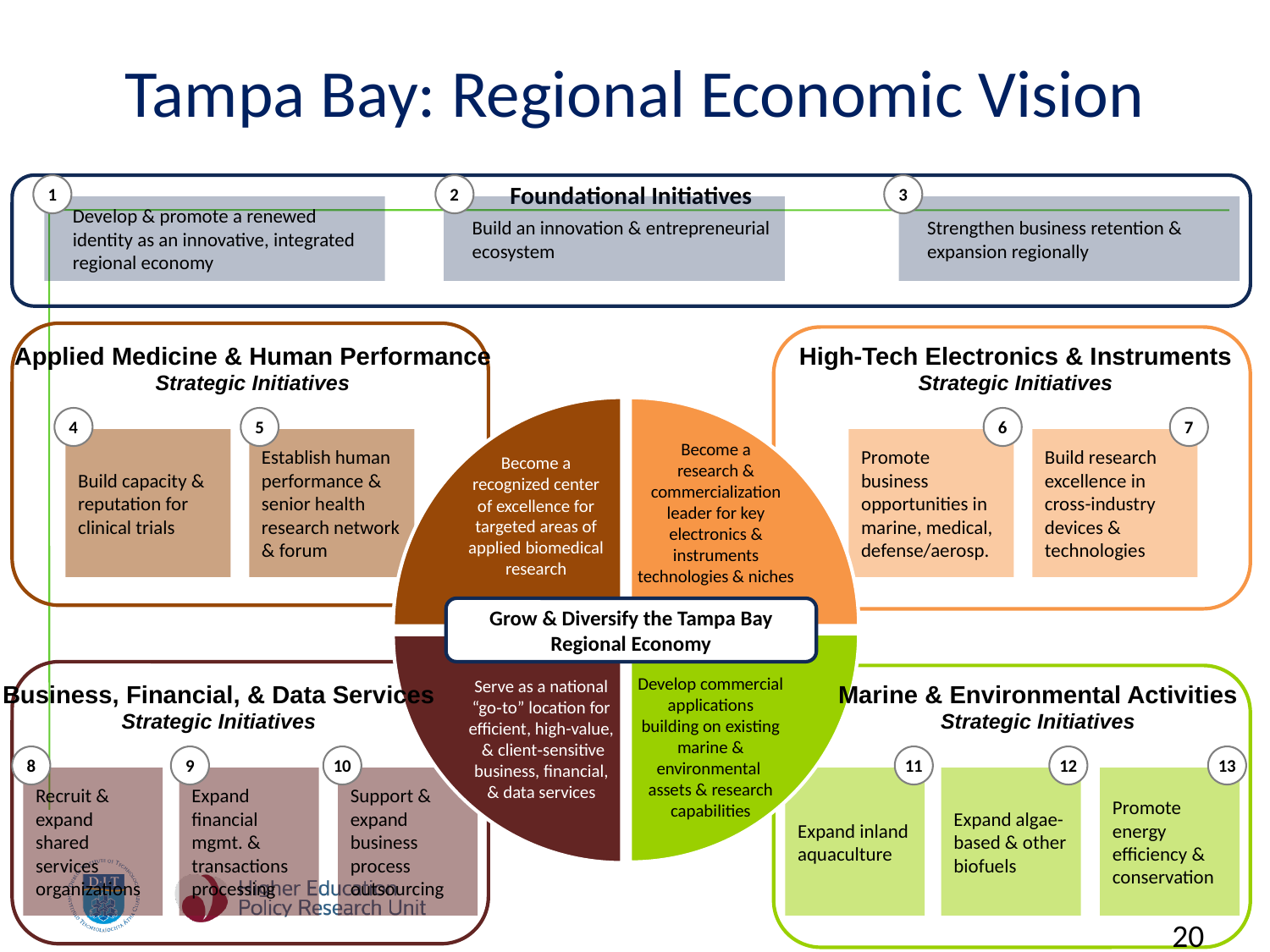

# Tampa Bay: Regional Economic Vision
Foundational Initiatives

1
2
3
Develop & promote a renewed identity as an innovative, integrated regional economy
Build an innovation & entrepreneurial ecosystem
Strengthen business retention & expansion regionally

Applied Medicine & Human Performance
Strategic Initiatives
High-Tech Electronics & Instruments
Strategic Initiatives

4
5
6
7
Build capacity & reputation for clinical trials
Establish human performance & senior health research network & forum
Promote business opportunities in marine, medical, defense/aerosp.
Build research excellence in cross-industry devices & technologies
Become a
research & commercialization leader for key electronics & instruments technologies & niches
Become a recognized center of excellence for targeted areas of applied biomedical research
Grow & Diversify the Tampa Bay Regional Economy

Serve as a national “go‐to” location for efficient, high-value,  & client‐sensitive business, financial, & data services
Develop commercial applications
building on existing marine & environmental  assets & research capabilities
Business, Financial, & Data Services
Strategic Initiatives
Marine & Environmental Activities
Strategic Initiatives
8
9
10
11
12
13
Recruit & expand shared services organizations
Expand financial mgmt. & transactions processing
Support & expand business process outsourcing
Expand inland aquaculture
Expand algae-based & other biofuels
Promote energy efficiency & conservation
20